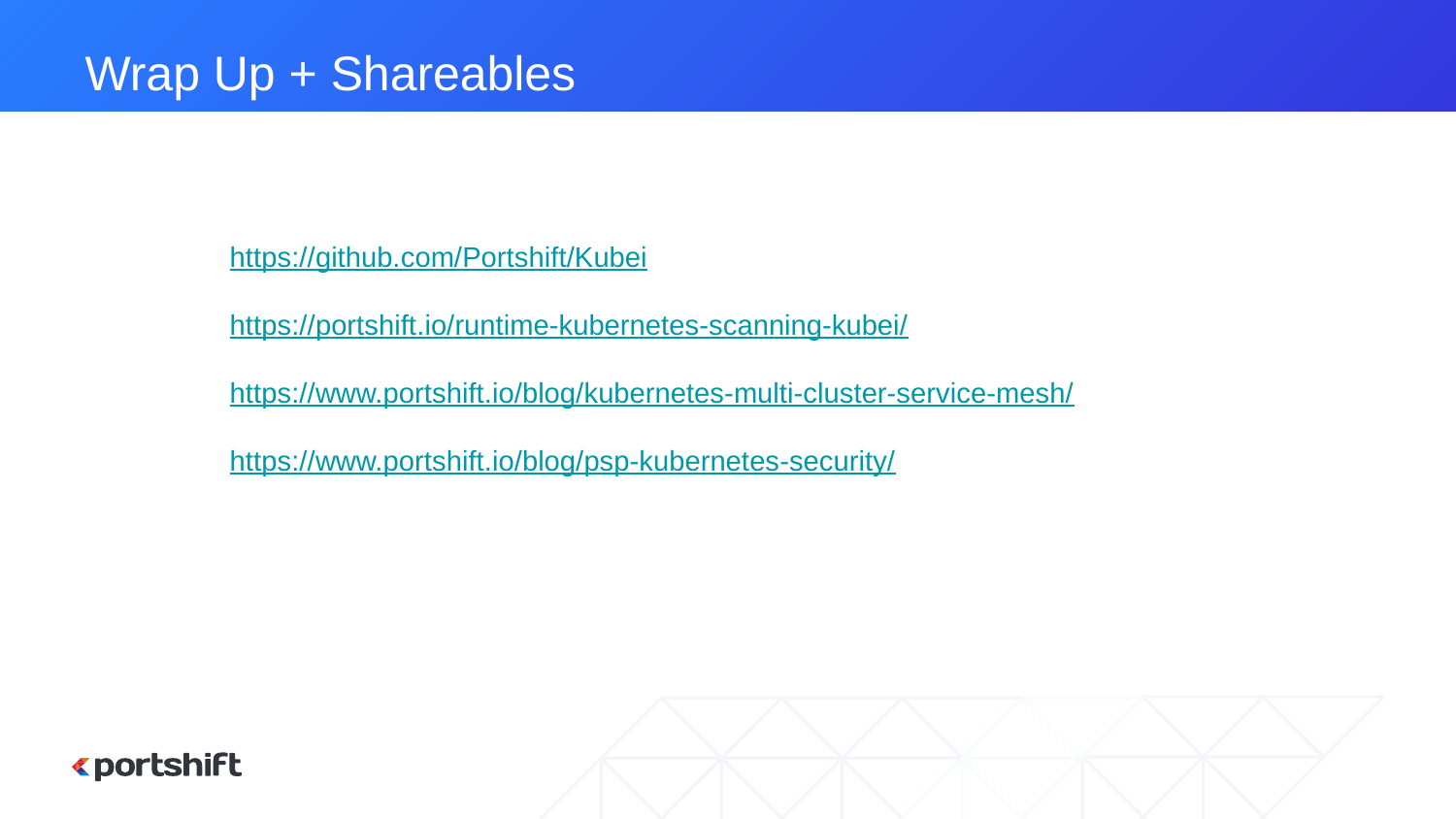

Wrap Up + Shareables
https://github.com/Portshift/Kubei
https://portshift.io/runtime-kubernetes-scanning-kubei/
https://www.portshift.io/blog/kubernetes-multi-cluster-service-mesh/
https://www.portshift.io/blog/psp-kubernetes-security/